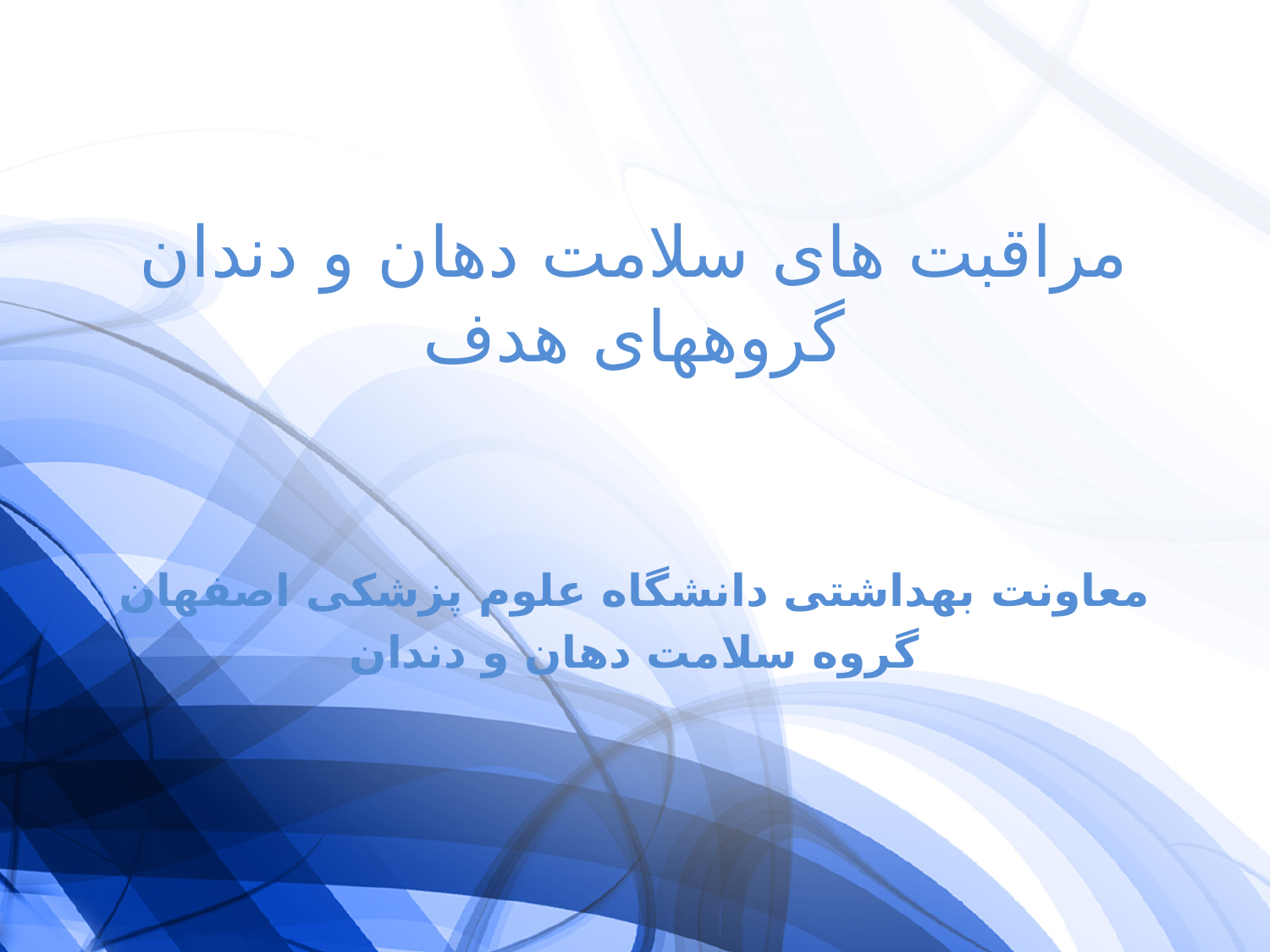

مراقبت های سلامت دهان و دندان گروههای هدف

معاونت بهداشتی دانشگاه علوم پزشکی اصفهان
گروه سلامت دهان و دندان